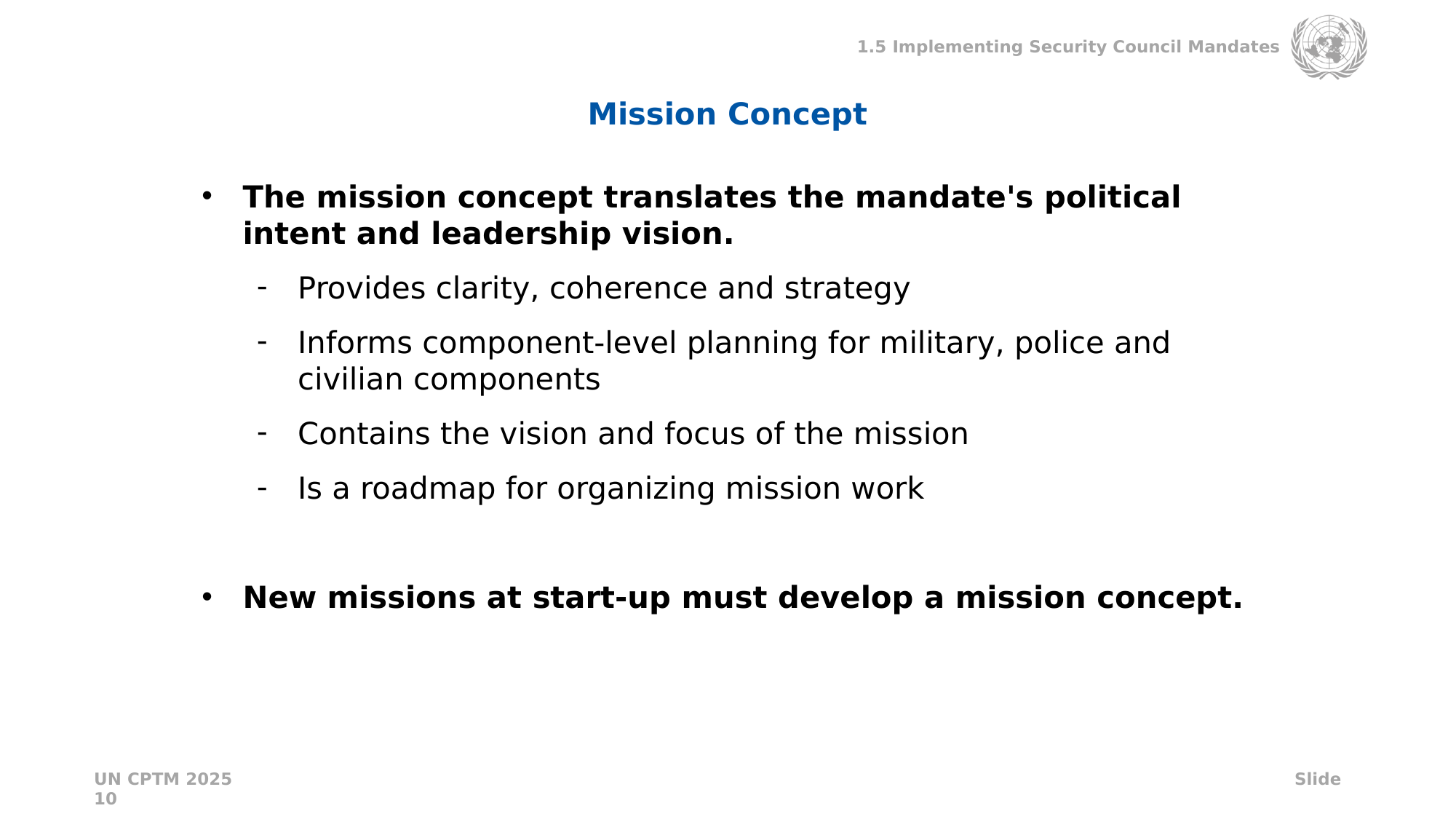

Mission Concept
The mission concept translates the mandate's political intent and leadership vision.
Provides clarity, coherence and strategy
Informs component-level planning for military, police and civilian components
Contains the vision and focus of the mission
Is a roadmap for organizing mission work

New missions at start-up must develop a mission concept.